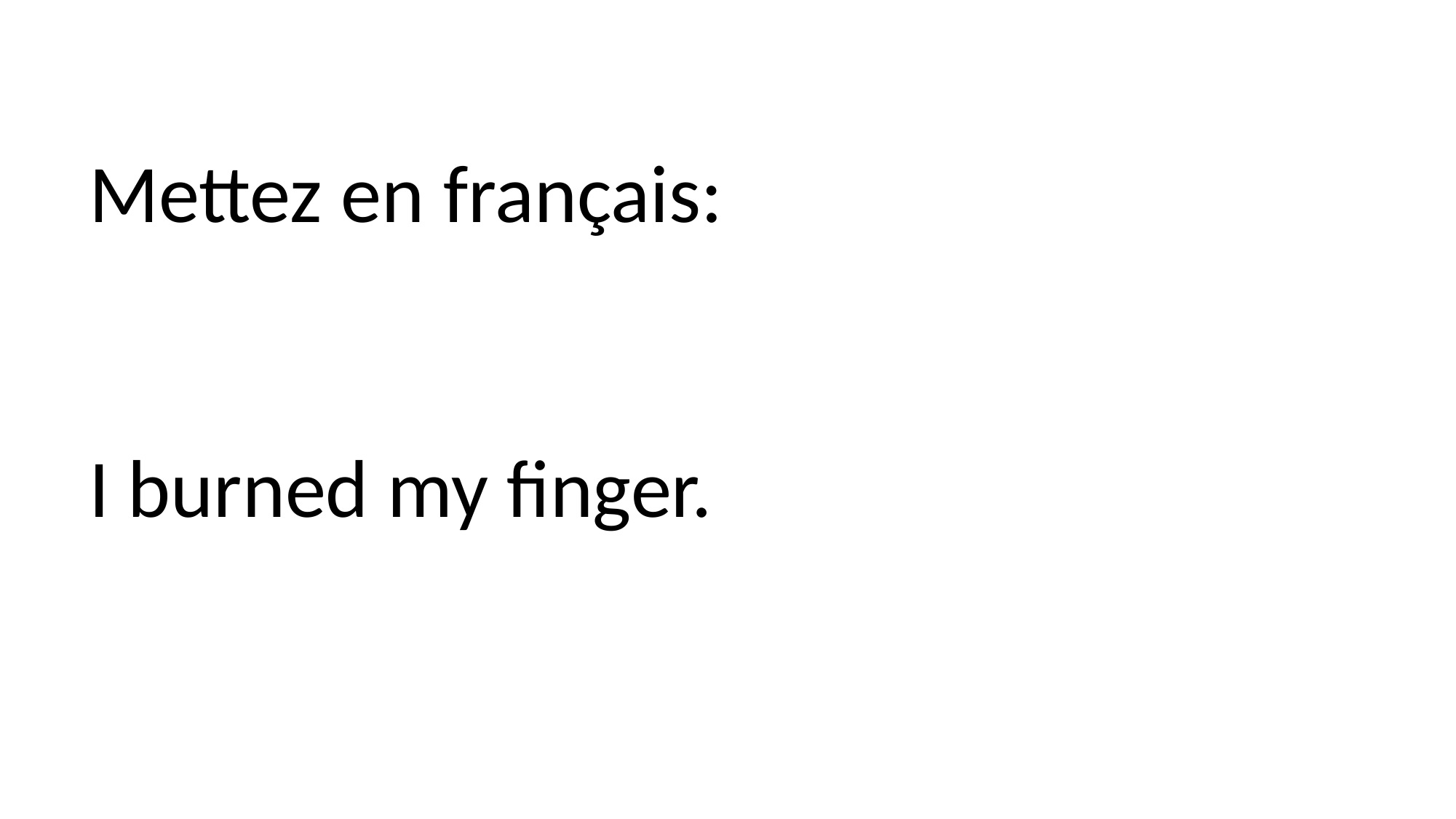

Mettez en français:

I burned my finger.